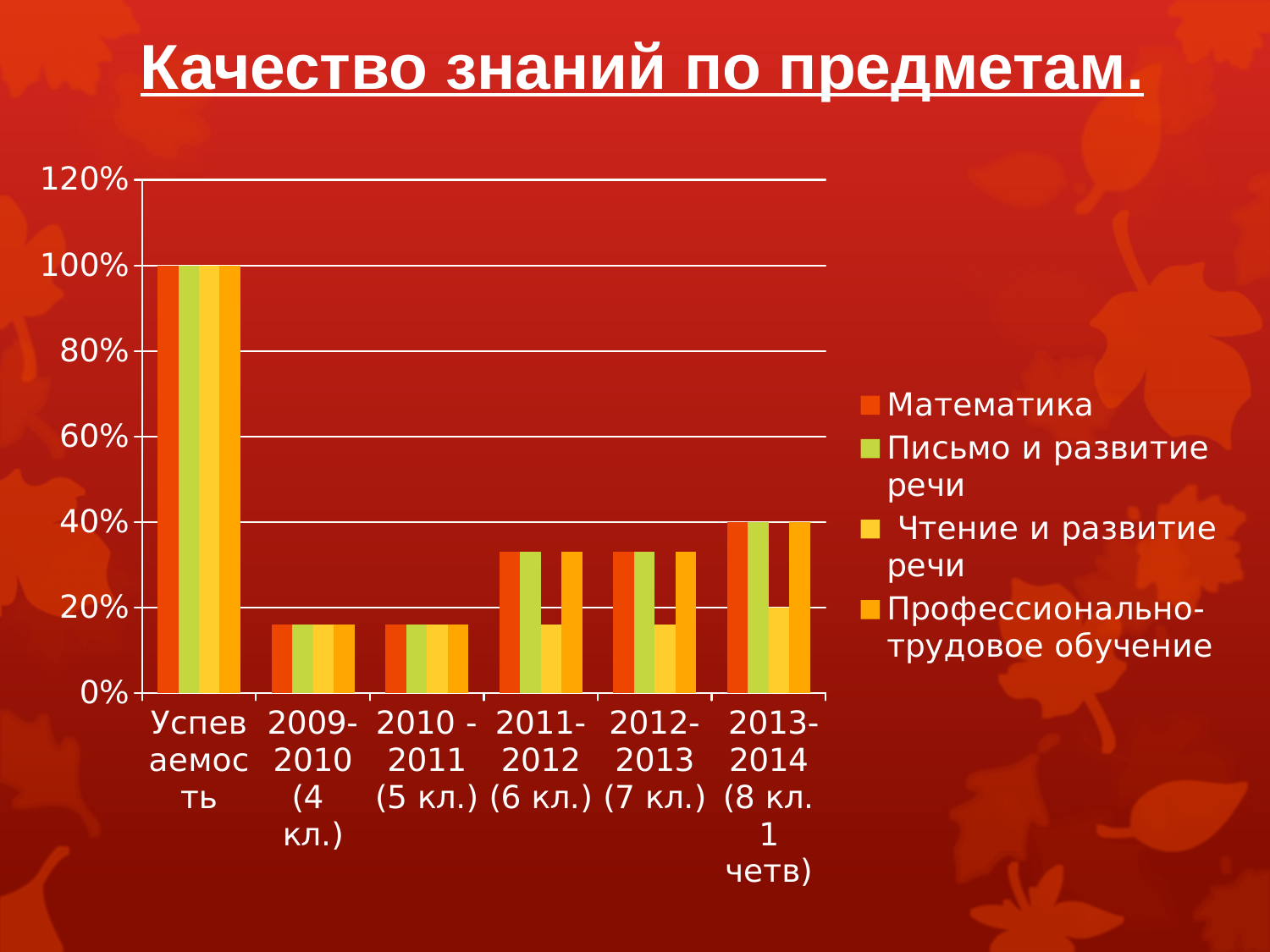

# Качество знаний по предметам.

### Chart

| Category | Математика | Письмо и развитие речи  |  Чтение и развитие речи  | Профессионально-трудовое обучение  |
|---|---|---|---|---|
| Успеваемость | 1.0 | 1.0 | 1.0 | 1.0 |
| 2009-2010 (4  кл.) | 0.16 | 0.16 | 0.16 | 0.16 |
| 2010 -2011 (5 кл.) | 0.16 | 0.16 | 0.16 | 0.16 |
| 2011-2012 (6 кл.) | 0.33 | 0.33 | 0.16 | 0.33 |
| 2012-2013 (7 кл.) | 0.33 | 0.33 | 0.16 | 0.33 |
|  2013-2014 (8 кл. 1 четв) | 0.4 | 0.4 | 0.2 | 0.4 |